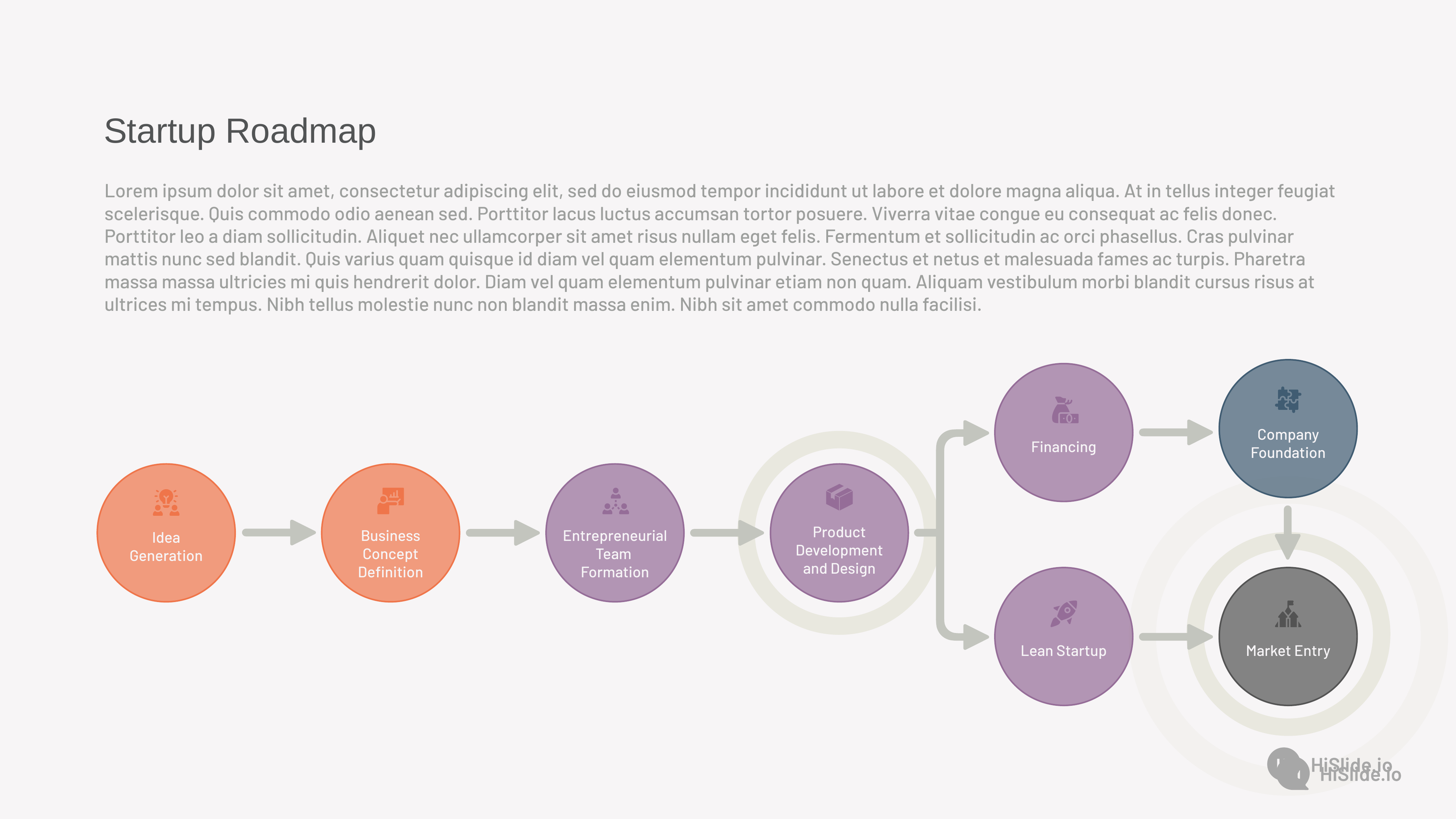

Startup Roadmap
Lorem ipsum dolor sit amet, consectetur adipiscing elit, sed do eiusmod tempor incididunt ut labore et dolore magna aliqua. At in tellus integer feugiat scelerisque. Quis commodo odio aenean sed. Porttitor lacus luctus accumsan tortor posuere. Viverra vitae congue eu consequat ac felis donec. Porttitor leo a diam sollicitudin. Aliquet nec ullamcorper sit amet risus nullam eget felis. Fermentum et sollicitudin ac orci phasellus. Cras pulvinar mattis nunc sed blandit. Quis varius quam quisque id diam vel quam elementum pulvinar. Senectus et netus et malesuada fames ac turpis. Pharetra massa massa ultricies mi quis hendrerit dolor. Diam vel quam elementum pulvinar etiam non quam. Aliquam vestibulum morbi blandit cursus risus at ultrices mi tempus. Nibh tellus molestie nunc non blandit massa enim. Nibh sit amet commodo nulla facilisi.

Company
Foundation

Financing

Product Development and Design

Idea Generation

Business Concept Definition

Entrepreneurial
Team
Formation

Lean Startup

Market Entry